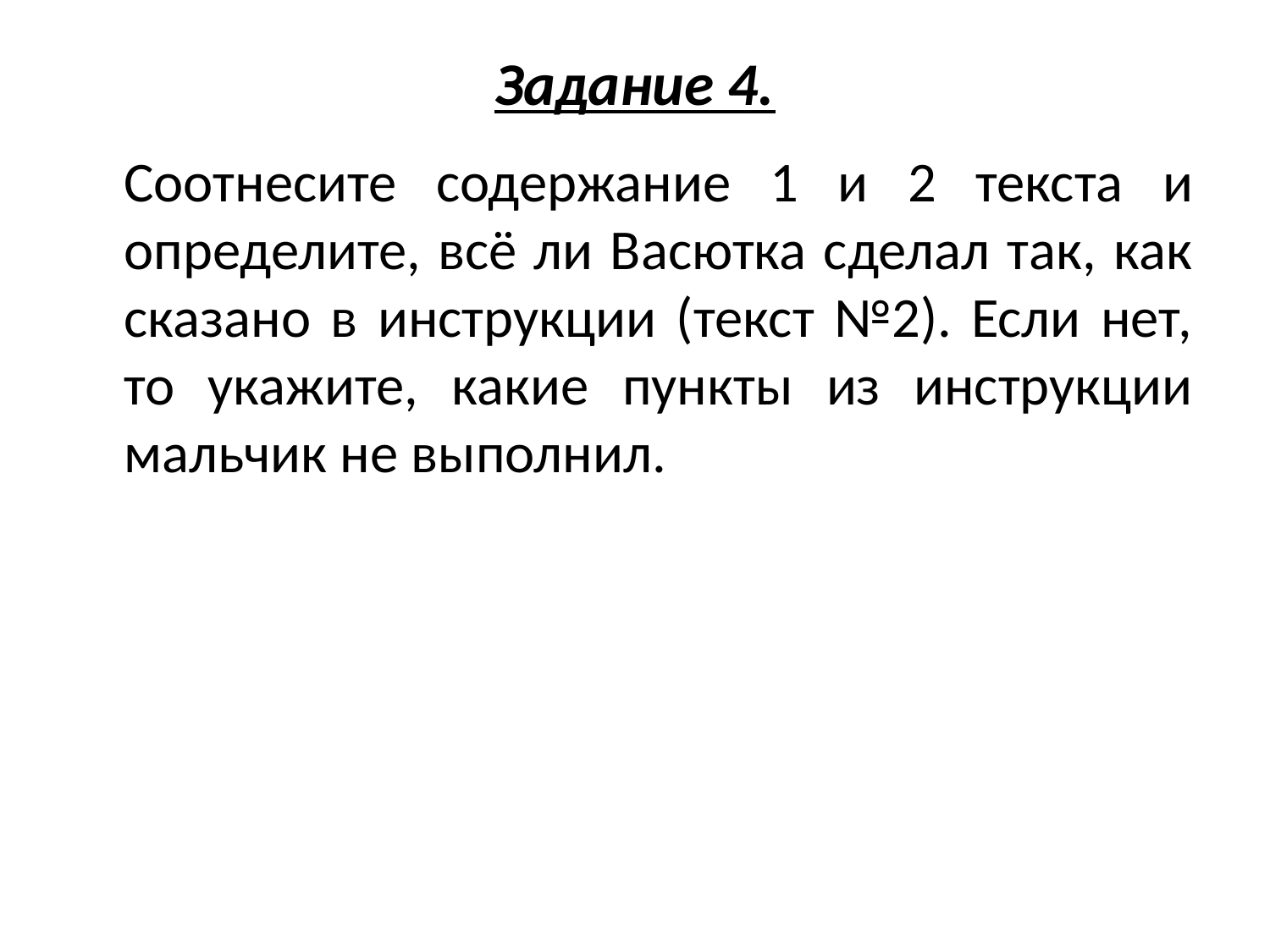

# Задание 4.
	Соотнесите содержание 1 и 2 текста и определите, всё ли Васютка сделал так, как сказано в инструкции (текст №2). Если нет, то укажите, какие пункты из инструкции мальчик не выполнил.